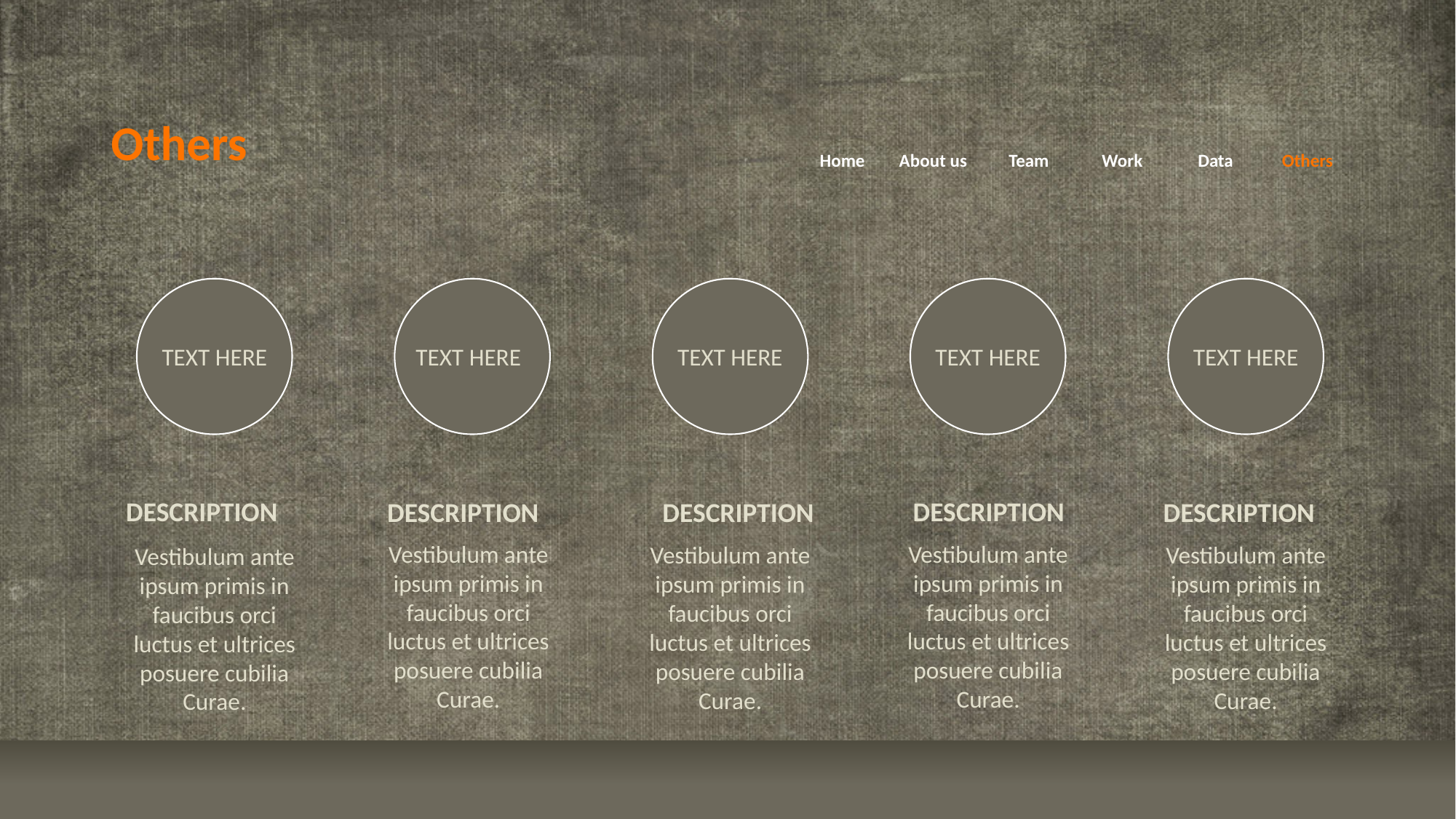

# Others
Others
Home
About us
Team
Work
Data

TEXT HERE
TEXT HERE
TEXT HERE
TEXT HERE
TEXT HERE
DESCRIPTION
DESCRIPTION
DESCRIPTION
DESCRIPTION
DESCRIPTION
Vestibulum ante ipsum primis in faucibus orci luctus et ultrices posuere cubilia Curae.
Vestibulum ante ipsum primis in faucibus orci luctus et ultrices posuere cubilia Curae.
Vestibulum ante ipsum primis in faucibus orci luctus et ultrices posuere cubilia Curae.
Vestibulum ante ipsum primis in faucibus orci luctus et ultrices posuere cubilia Curae.
Vestibulum ante ipsum primis in faucibus orci luctus et ultrices posuere cubilia Curae.